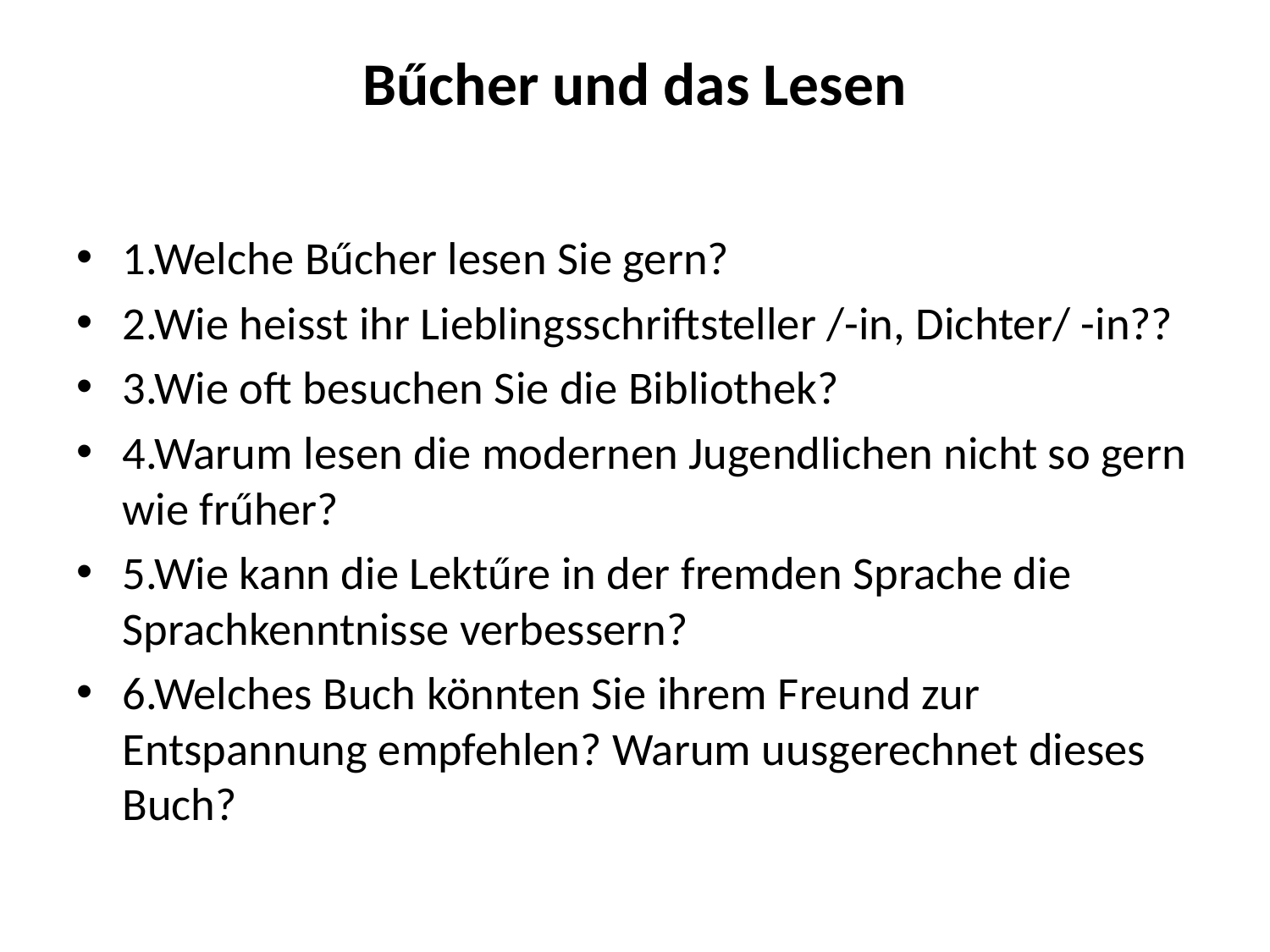

# Bűcher und das Lesen
1.Welche Bűcher lesen Sie gern?
2.Wie heisst ihr Lieblingsschriftsteller /-in, Dichter/ -in??
3.Wie oft besuchen Sie die Bibliothek?
4.Warum lesen die modernen Jugendlichen nicht so gern wie frűher?
5.Wie kann die Lektűre in der fremden Sprache die Sprachkenntnisse verbessern?
6.Welches Buch könnten Sie ihrem Freund zur Entspannung empfehlen? Warum uusgerechnet dieses Buch?